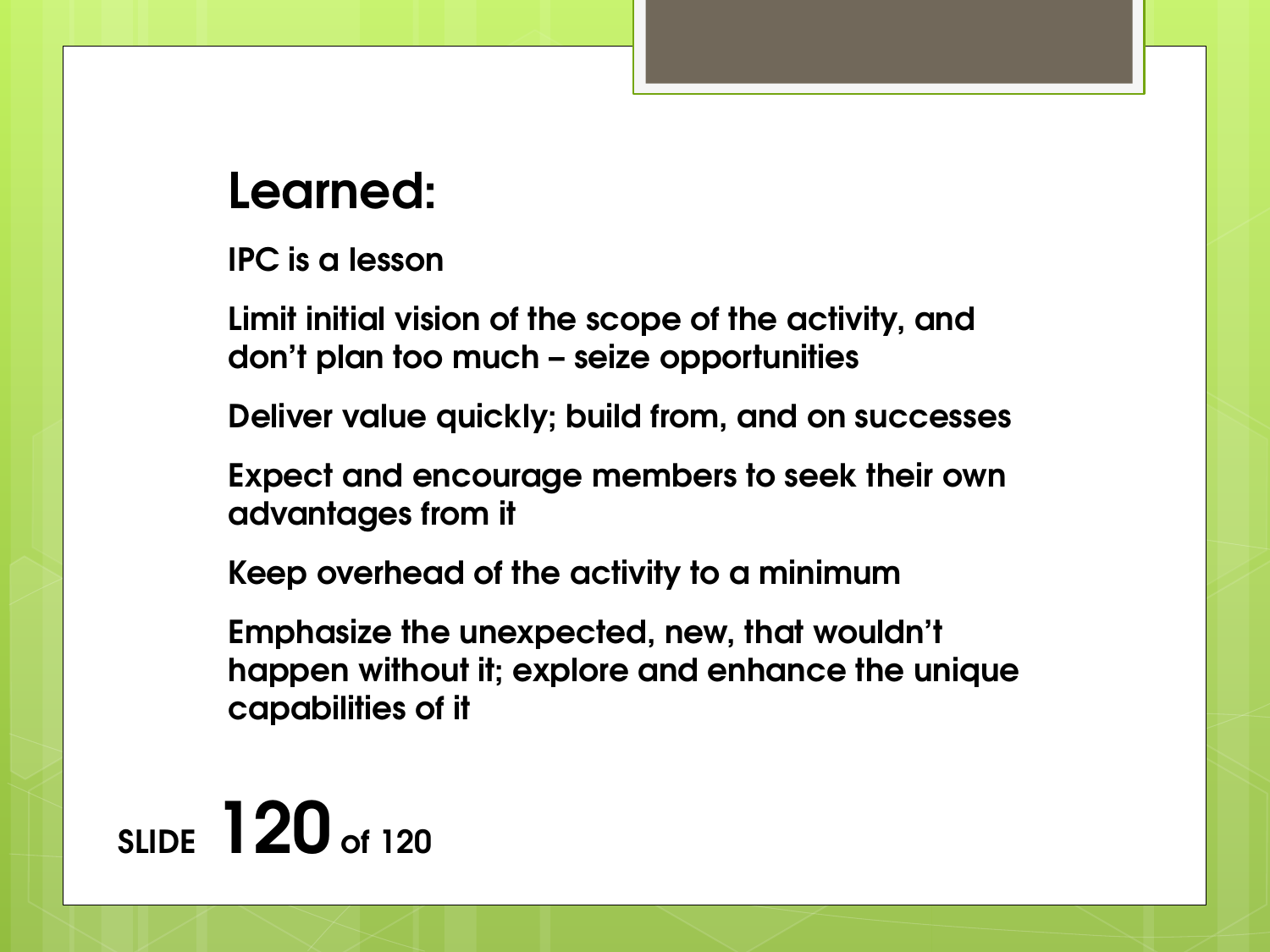

Learned:
IPC is a lesson
Limit initial vision of the scope of the activity, and don’t plan too much – seize opportunities
Deliver value quickly; build from, and on successes
Expect and encourage members to seek their own advantages from it
Keep overhead of the activity to a minimum
Emphasize the unexpected, new, that wouldn’t happen without it; explore and enhance the unique capabilities of it
SLIDE  120 of 120